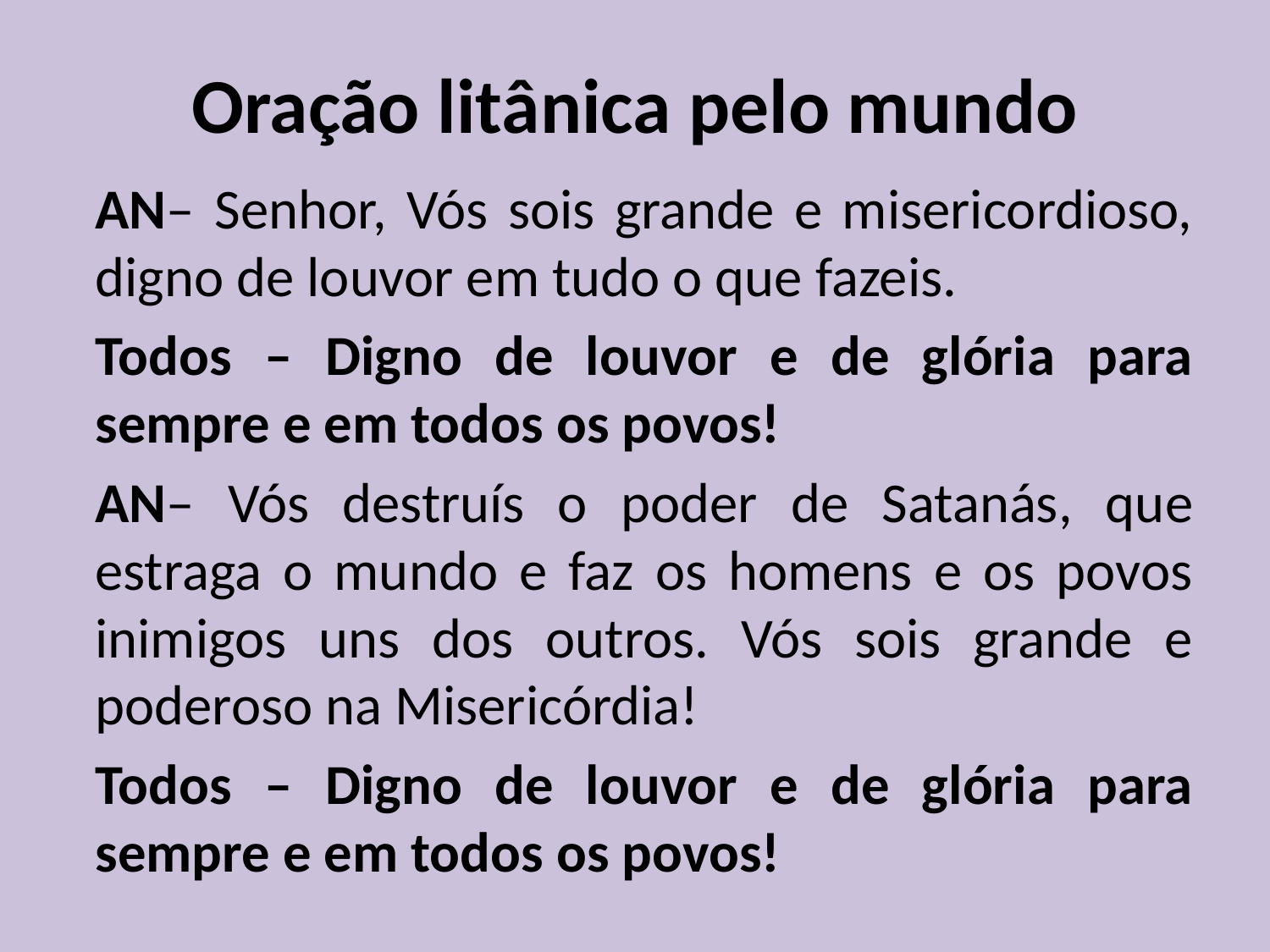

# Oração litânica pelo mundo
	AN– Senhor, Vós sois grande e misericordioso, digno de louvor em tudo o que fazeis.
	Todos – Digno de louvor e de glória para sempre e em todos os povos!
	AN– Vós destruís o poder de Satanás, que estraga o mundo e faz os homens e os povos inimigos uns dos outros. Vós sois grande e poderoso na Misericórdia!
	Todos – Digno de louvor e de glória para sempre e em todos os povos!